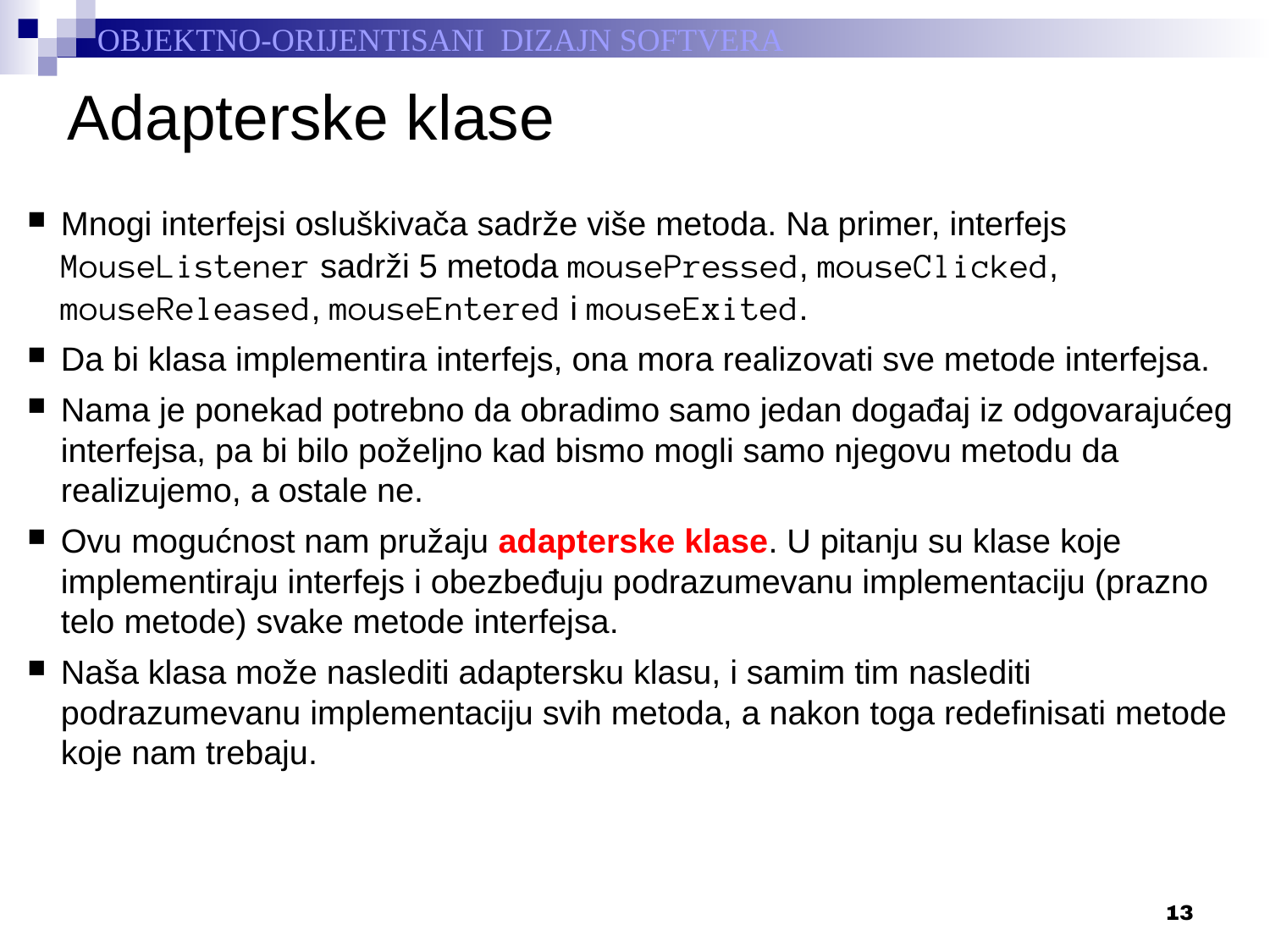

# Adapterske klase
Mnogi interfejsi osluškivača sadrže više metoda. Na primer, interfejs MouseListener sadrži 5 metoda mousePressed, mouseClicked, mouseReleased, mouseEntered i mouseExited.
Da bi klasa implementira interfejs, ona mora realizovati sve metode interfejsa.
Nama je ponekad potrebno da obradimo samo jedan događaj iz odgovarajućeg interfejsa, pa bi bilo poželjno kad bismo mogli samo njegovu metodu da realizujemo, a ostale ne.
Ovu mogućnost nam pružaju adapterske klase. U pitanju su klase koje implementiraju interfejs i obezbeđuju podrazumevanu implementaciju (prazno telo metode) svake metode interfejsa.
Naša klasa može naslediti adaptersku klasu, i samim tim naslediti podrazumevanu implementaciju svih metoda, a nakon toga redefinisati metode koje nam trebaju.

13